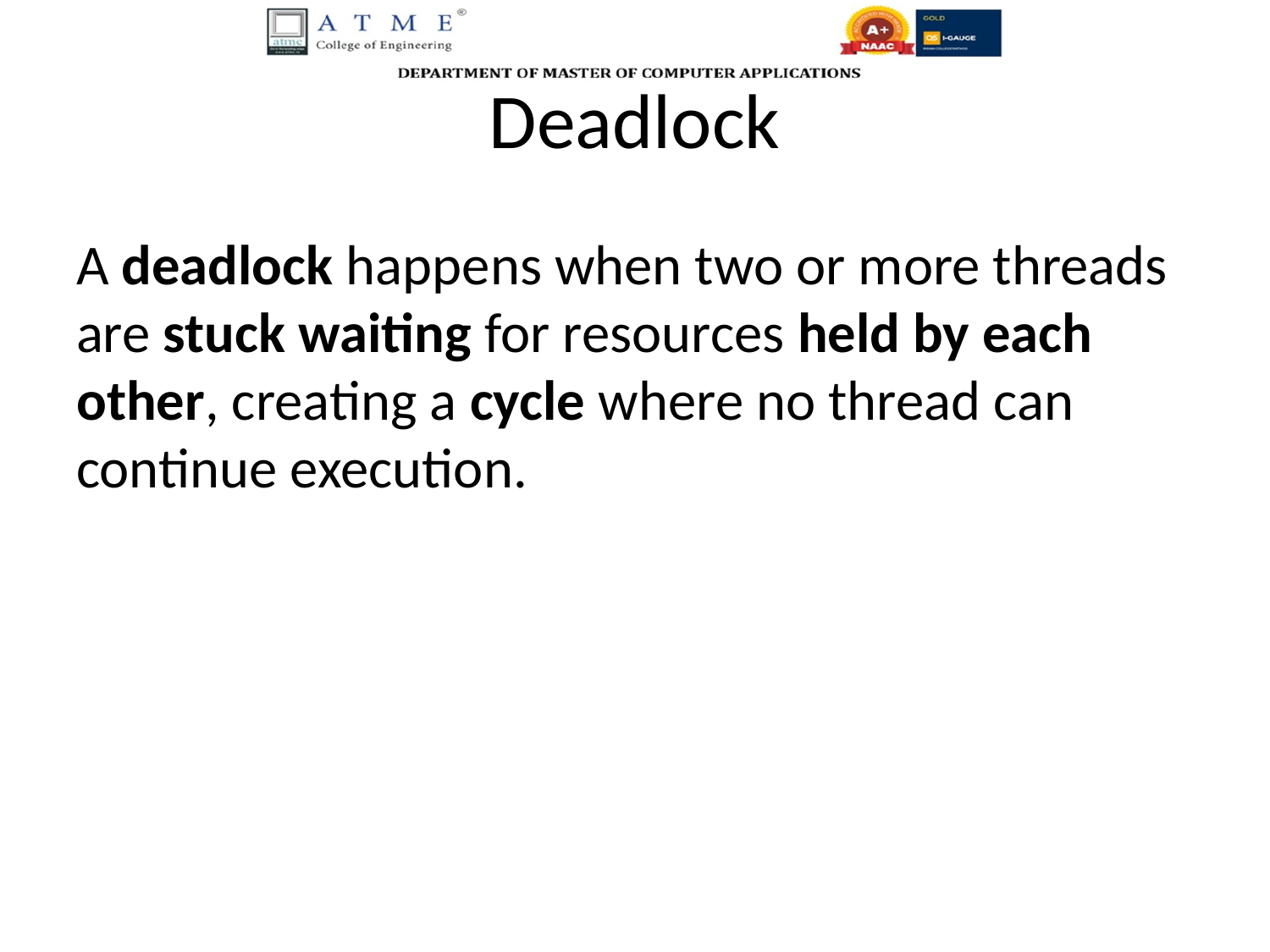

# Deadlock
A deadlock happens when two or more threads are stuck waiting for resources held by each other, creating a cycle where no thread can continue execution.